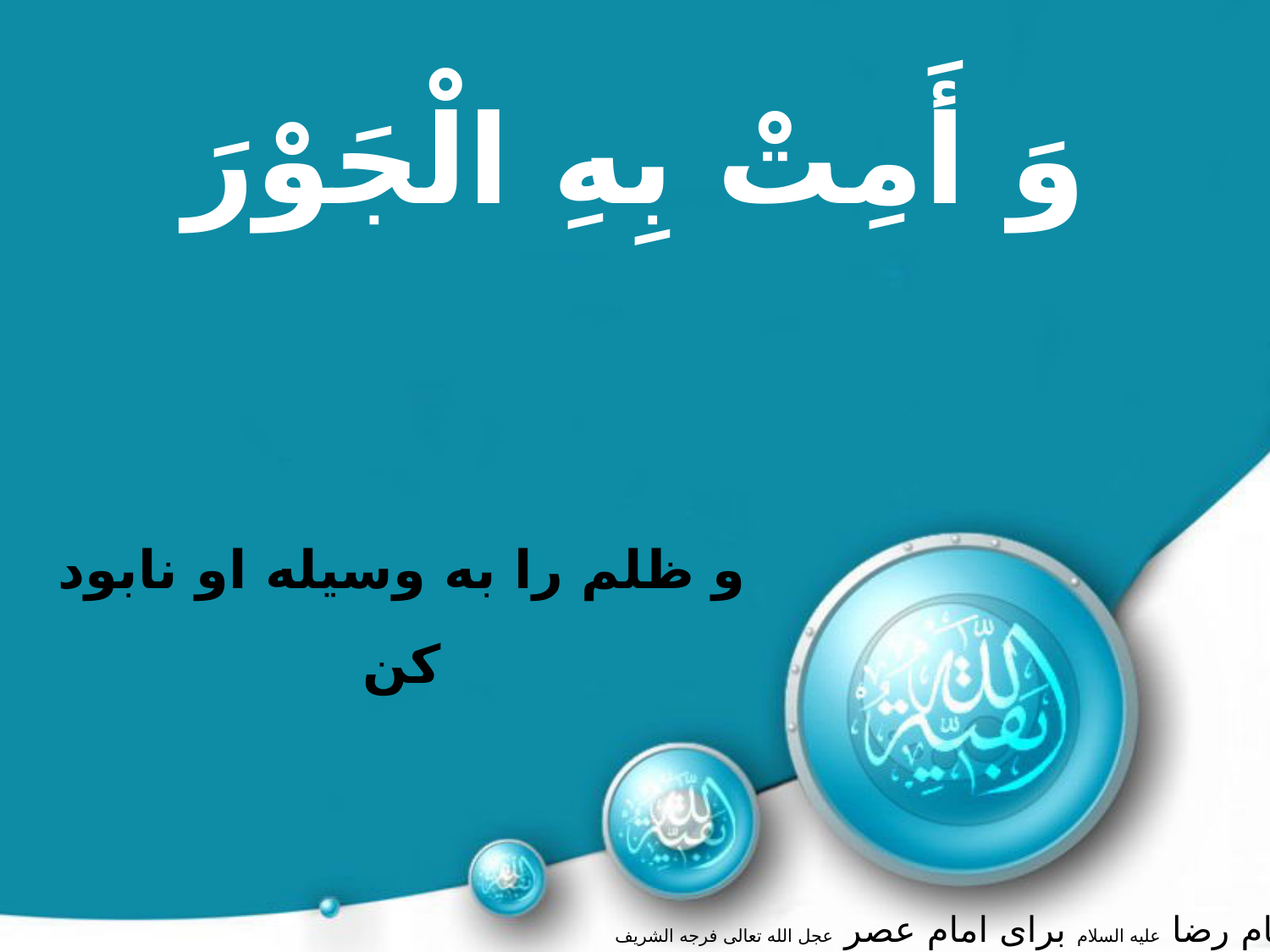

وَ أَمِتْ بِهِ الْجَوْرَ
و ظلم را به وسیله او نابود کن